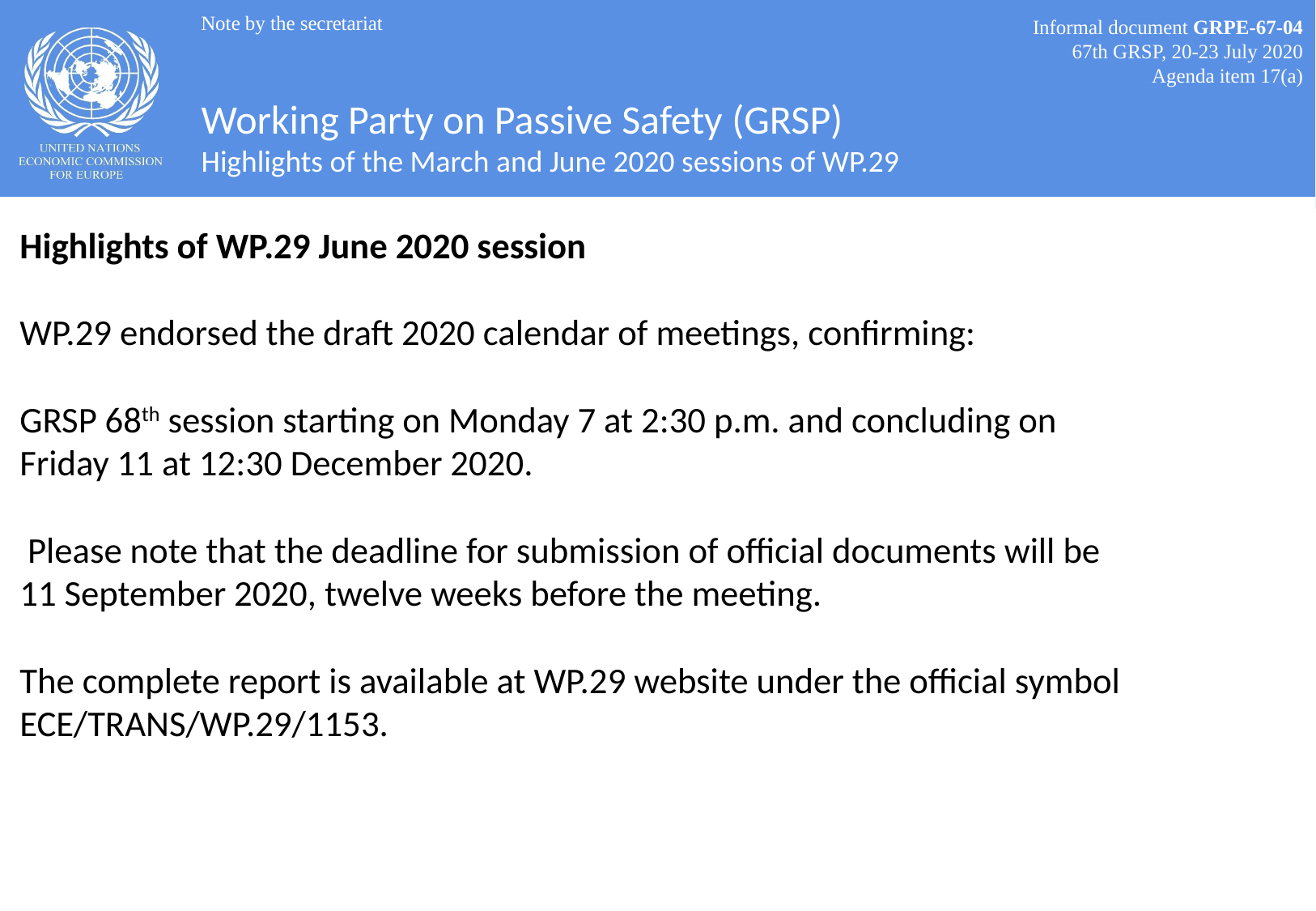

Note by the secretariat
Informal document GRPE-67-04
67th GRSP, 20-23 July 2020
Agenda item 17(a)
# Working Party on Passive Safety (GRSP) Highlights of the March and June 2020 sessions of WP.29
Highlights of WP.29 June 2020 session

WP.29 endorsed the draft 2020 calendar of meetings, confirming:

GRSP 68th session starting on Monday 7 at 2:30 p.m. and concluding on
Friday 11 at 12:30 December 2020.

 Please note that the deadline for submission of official documents will be
11 September 2020, twelve weeks before the meeting.

The complete report is available at WP.29 website under the official symbol ECE/TRANS/WP.29/1153.